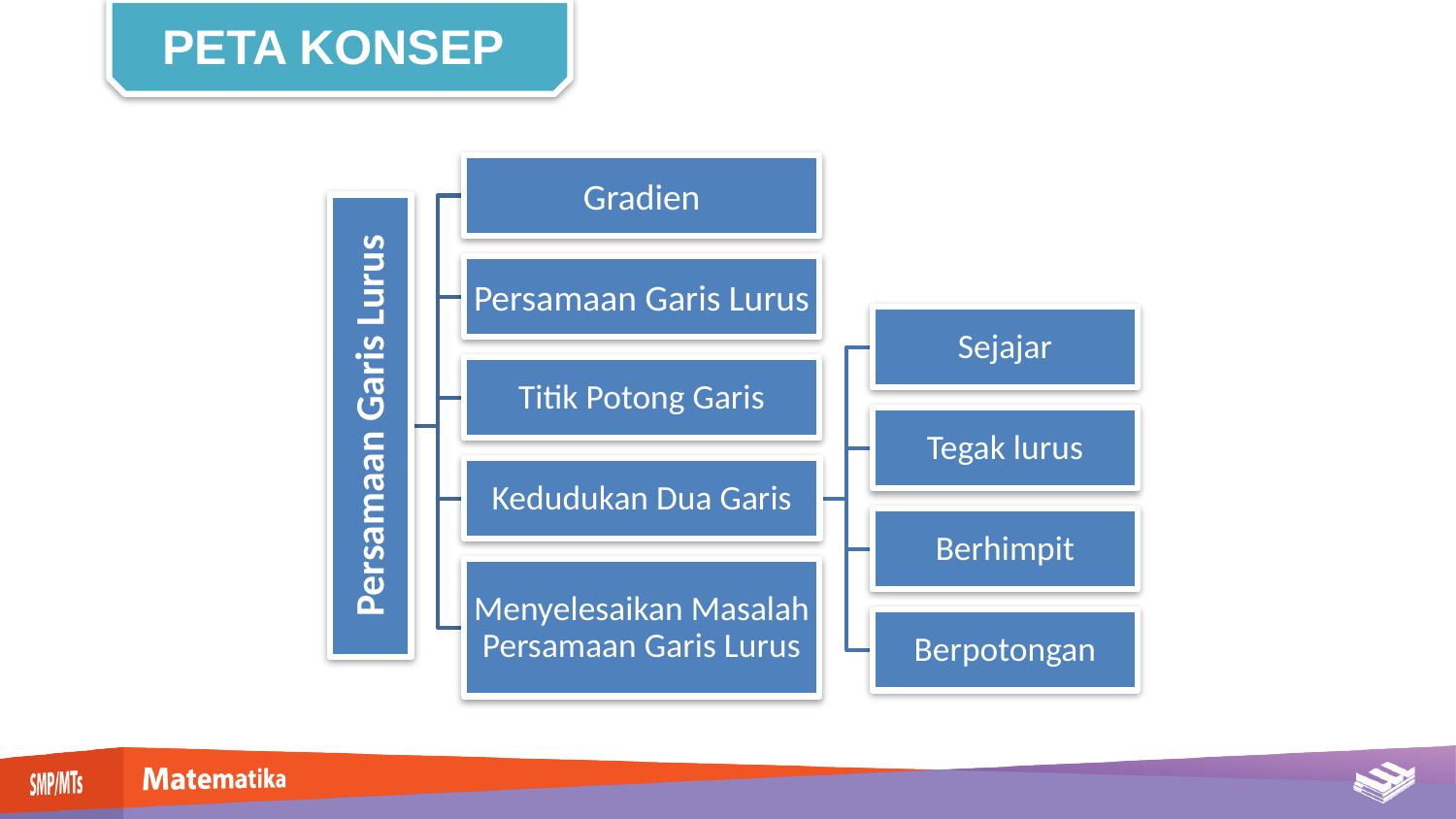

PETA KONSEP

Persamaan Garis Lurus
Gradien
Persamaan Garis Lurus
Titik Potong Garis
Kedudukan Dua Garis
Sejajar
Tegak lurus
Berhimpit
Berpotongan
Menyelesaikan Masalah Persamaan Garis Lurus